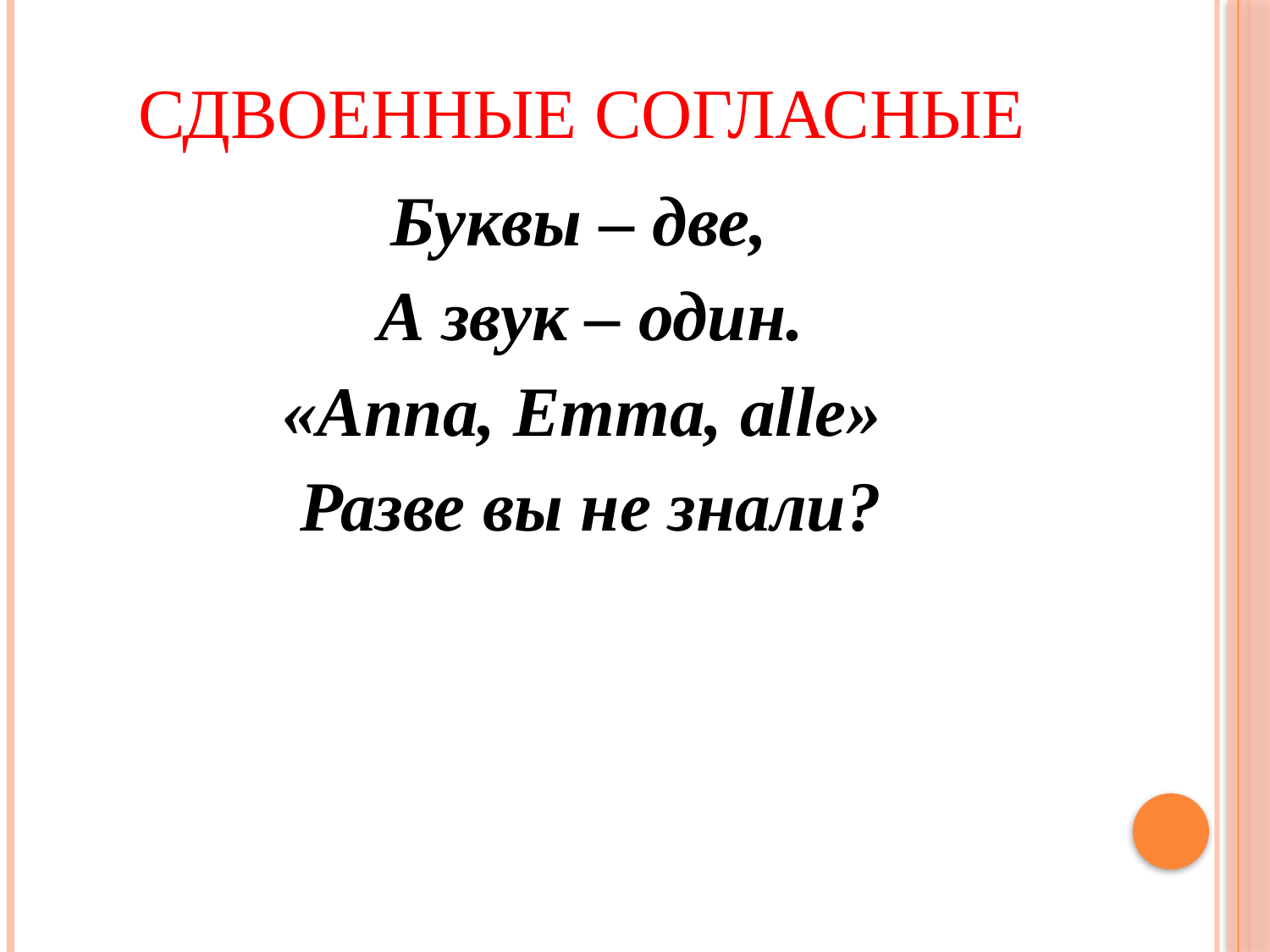

# Сдвоенные согласные
 Буквы – две,
 А звук – один.
«Anna, Emma, alle»
 Разве вы не знали?